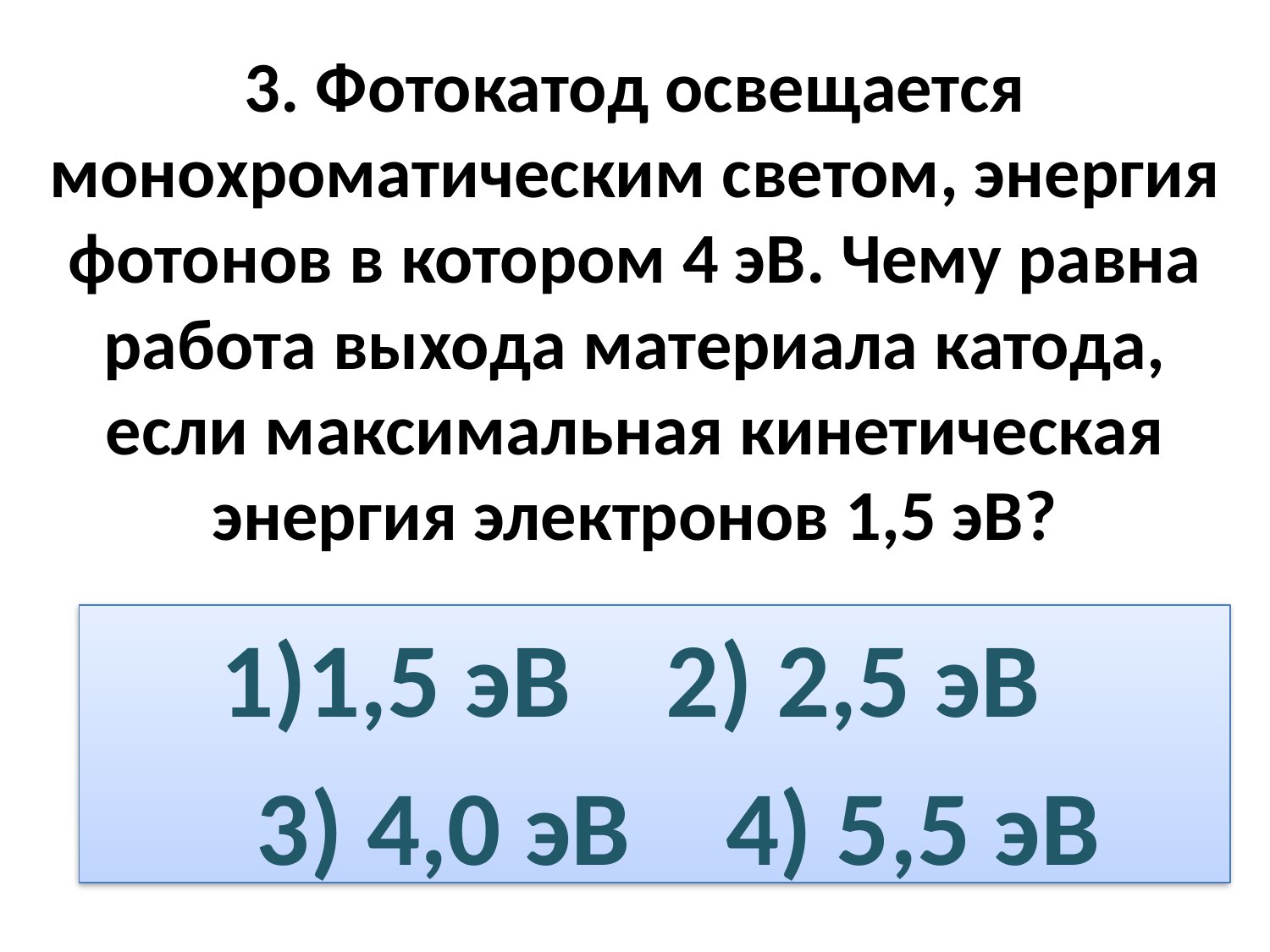

# 3. Фотокатод освещается монохроматическим светом, энергия фотонов в котором 4 эВ. Чему равна работа выхода материала катода, если максимальная кинетическая энергия электронов 1,5 эВ?
1,5 эВ    2) 2,5 эВ
  3) 4,0 эВ    4) 5,5 эВ